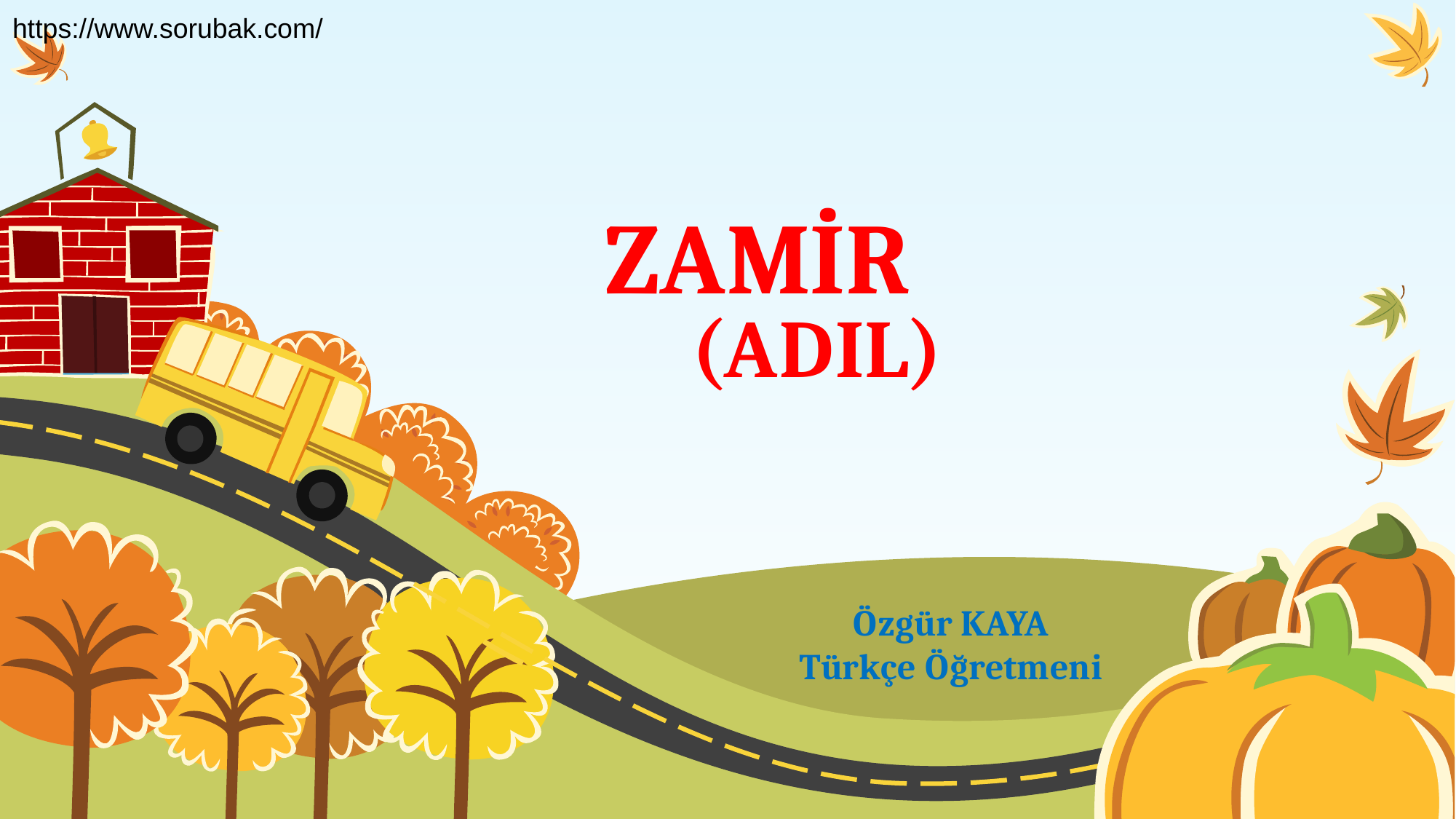

https://www.sorubak.com/
# ZAMİR
(ADIL)
Özgür KAYA
Türkçe Öğretmeni